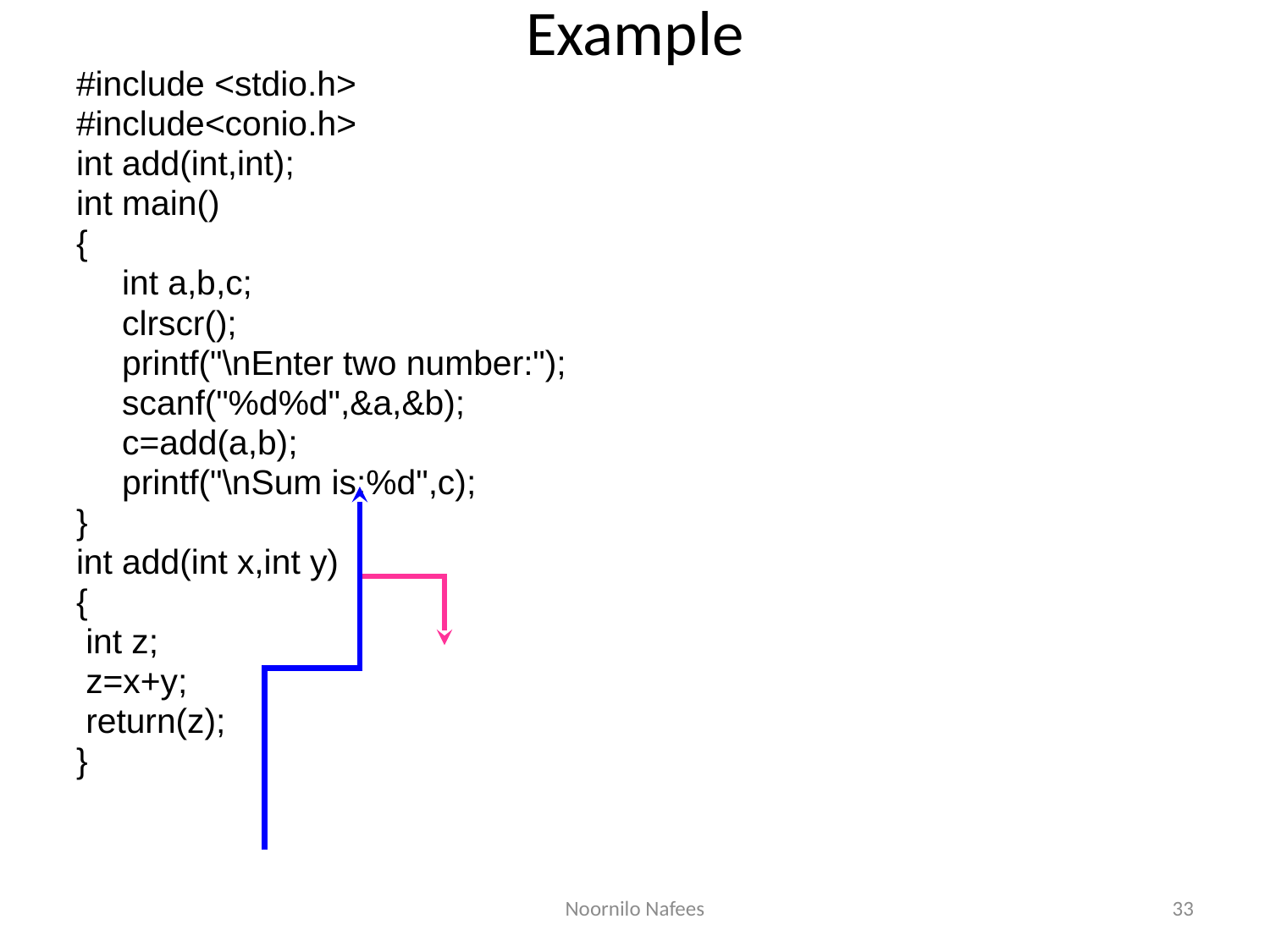

# Example
#include <stdio.h>
#include<conio.h>
int add(int,int);
int main()
{
	int a,b,c;
	clrscr();
	printf("\nEnter two number:");
	scanf("%d%d",&a,&b);
	c=add(a,b);
	printf("\nSum is:%d",c);
}
int add(int x,int y)
{
 int z;
 z=x+y;
 return(z);
}
Noornilo Nafees
33